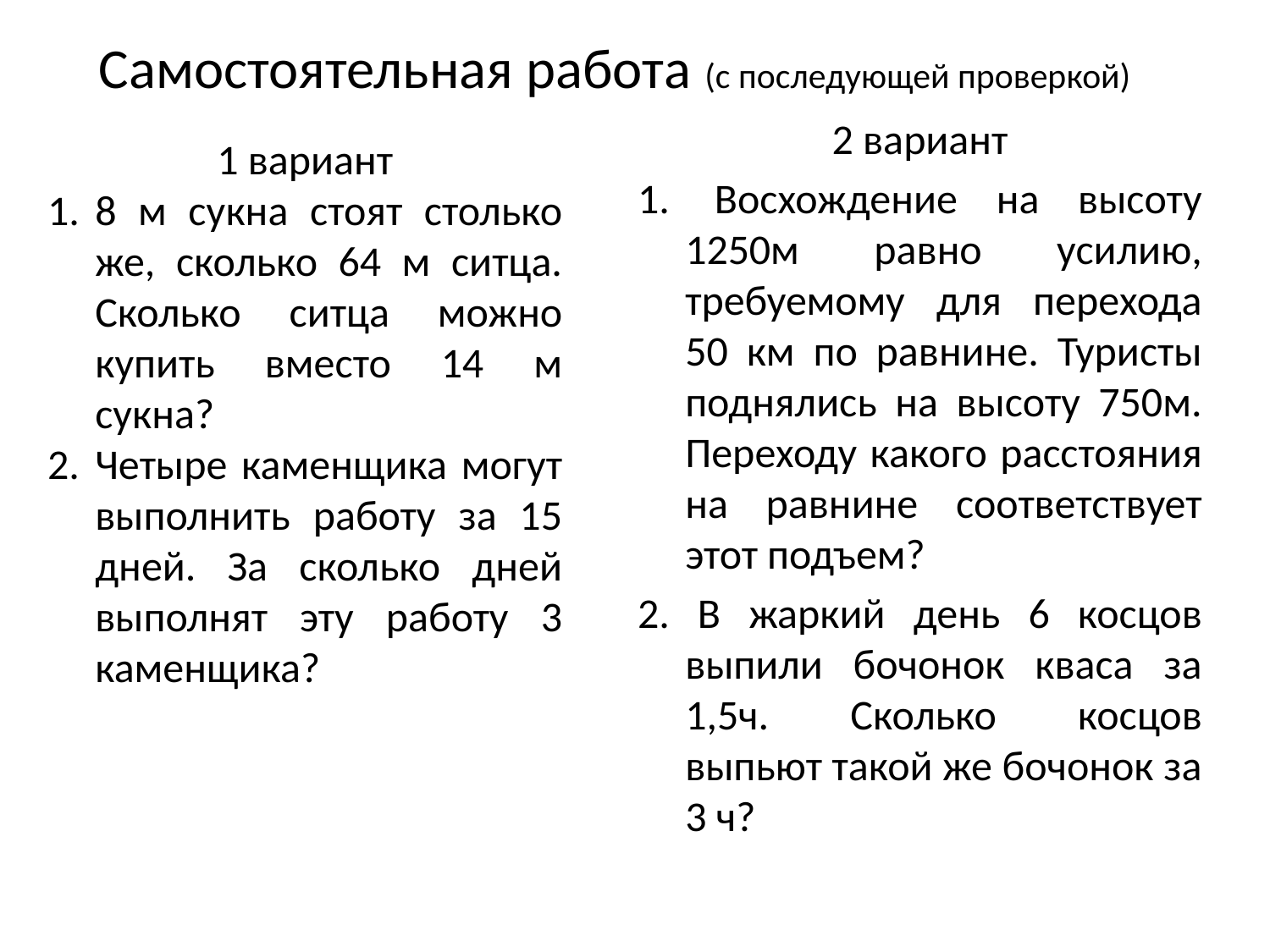

Самостоятельная работа (с последующей проверкой)
2 вариант
1. 	Восхождение на высоту 1250м равно усилию, требуемому для перехода 50 км по равнине. Туристы поднялись на высоту 750м. Переходу какого расстояния на равнине соответствует этот подъем?
2. В жаркий день 6 косцов выпили бочонок кваса за 1,5ч. Сколько косцов выпьют такой же бочонок за 3 ч?
1 вариант
8 м сукна стоят столько же, сколько 64 м ситца. Сколько ситца можно купить вместо 14 м сукна?
Четыре каменщика могут выполнить работу за 15 дней. За сколько дней выполнят эту работу 3 каменщика?